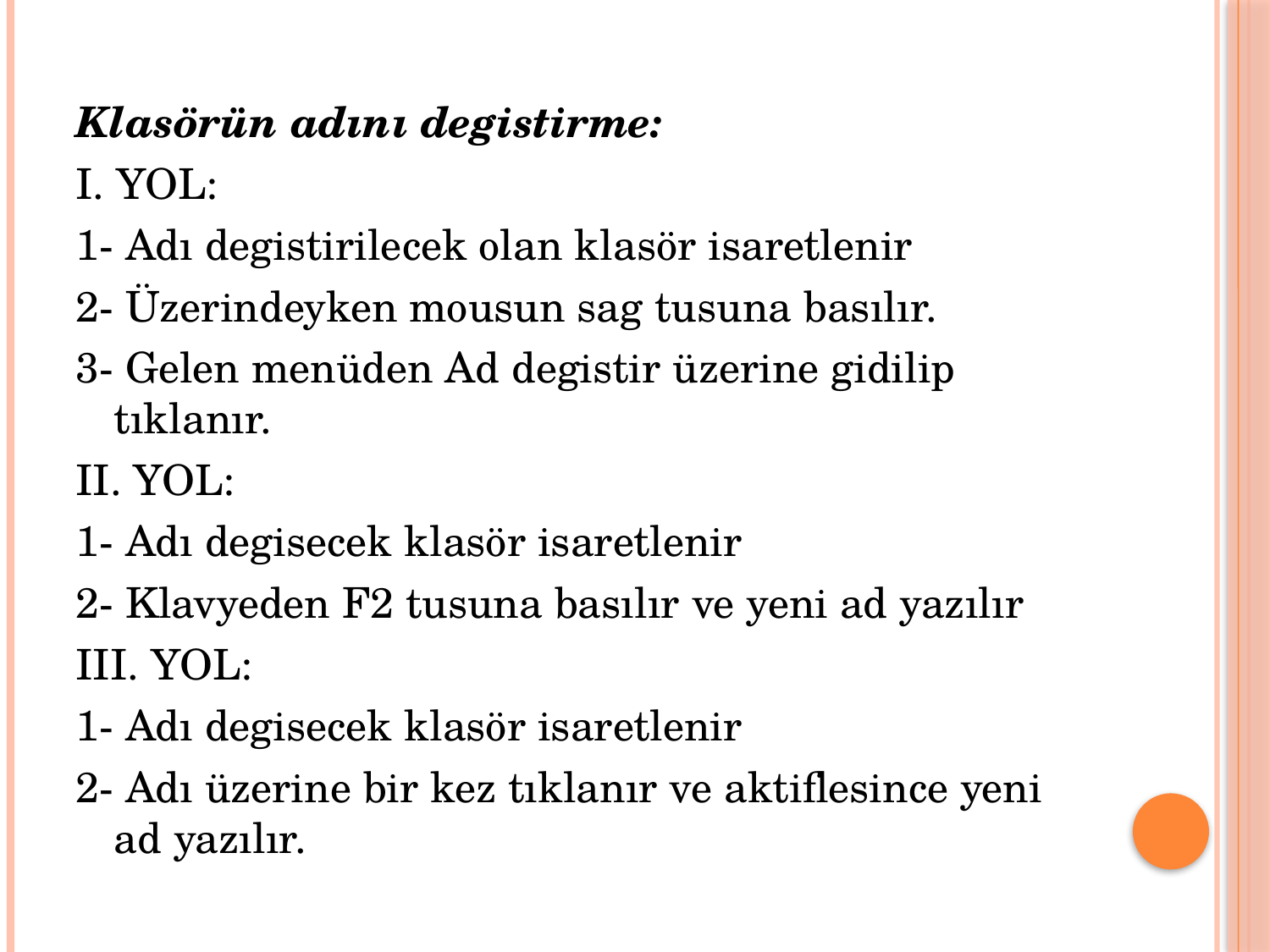

Klasörün adını degistirme:
I. YOL:
1- Adı degistirilecek olan klasör isaretlenir
2- Üzerindeyken mousun sag tusuna basılır.
3- Gelen menüden Ad degistir üzerine gidilip tıklanır.
II. YOL:
1- Adı degisecek klasör isaretlenir
2- Klavyeden F2 tusuna basılır ve yeni ad yazılır
III. YOL:
1- Adı degisecek klasör isaretlenir
2- Adı üzerine bir kez tıklanır ve aktiflesince yeni ad yazılır.